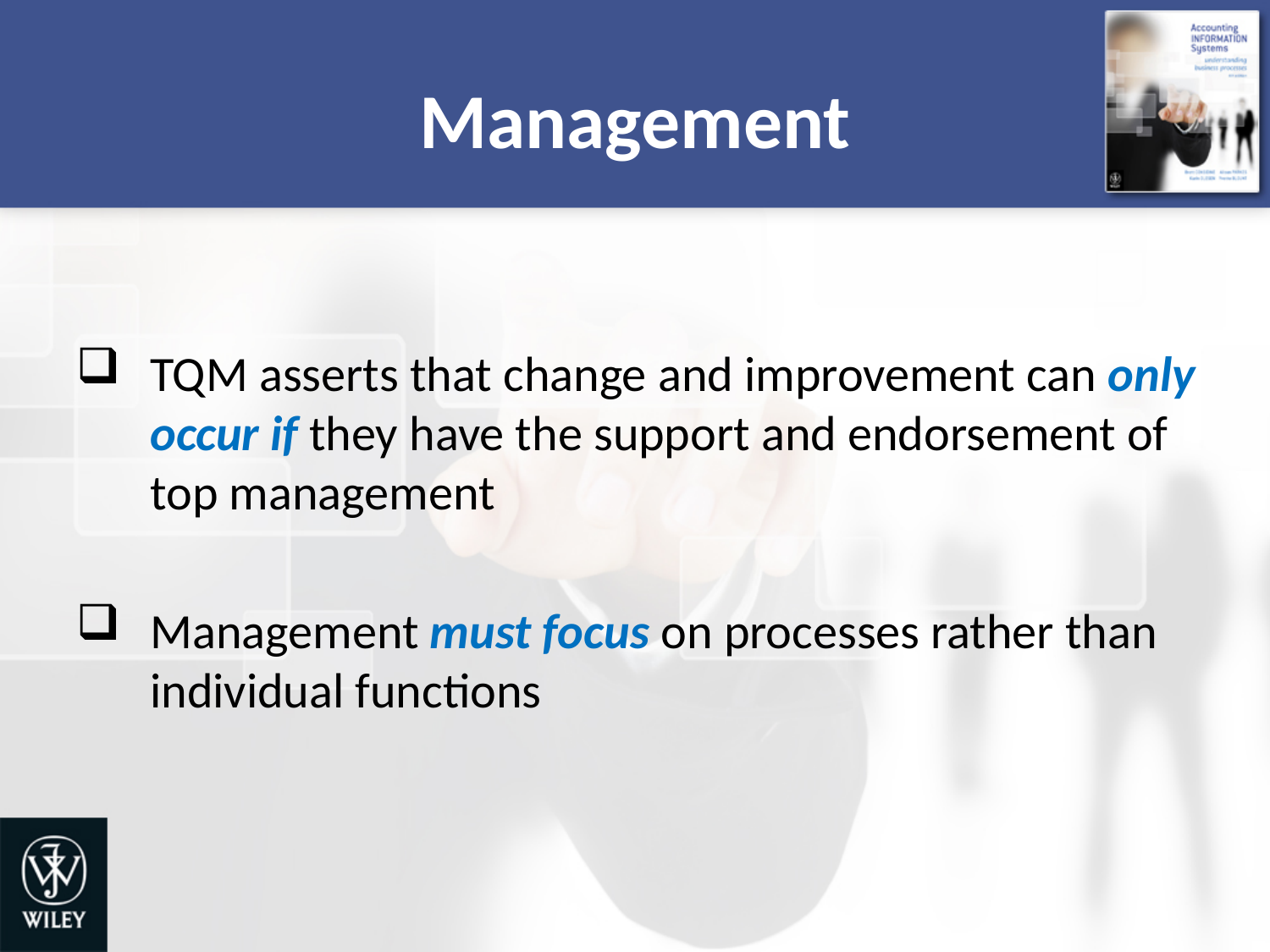

# Management
TQM asserts that change and improvement can only occur if they have the support and endorsement of top management

Management must focus on processes rather than individual functions